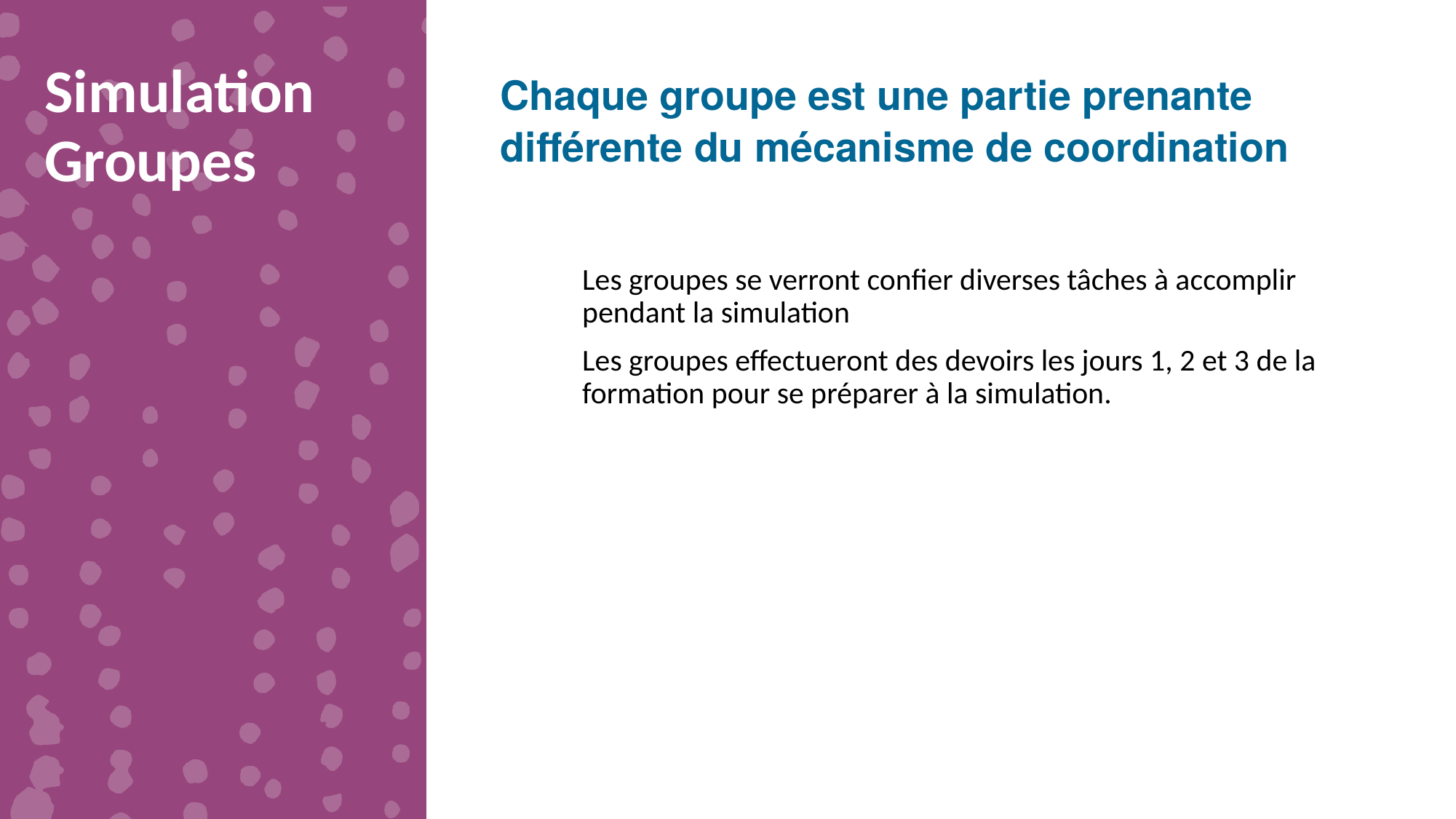

Simulation
Groupes
Chaque groupe est une partie prenante différente du mécanisme de coordination
Les groupes se verront confier diverses tâches à accomplir pendant la simulation
Les groupes effectueront des devoirs les jours 1, 2 et 3 de la formation pour se préparer à la simulation.